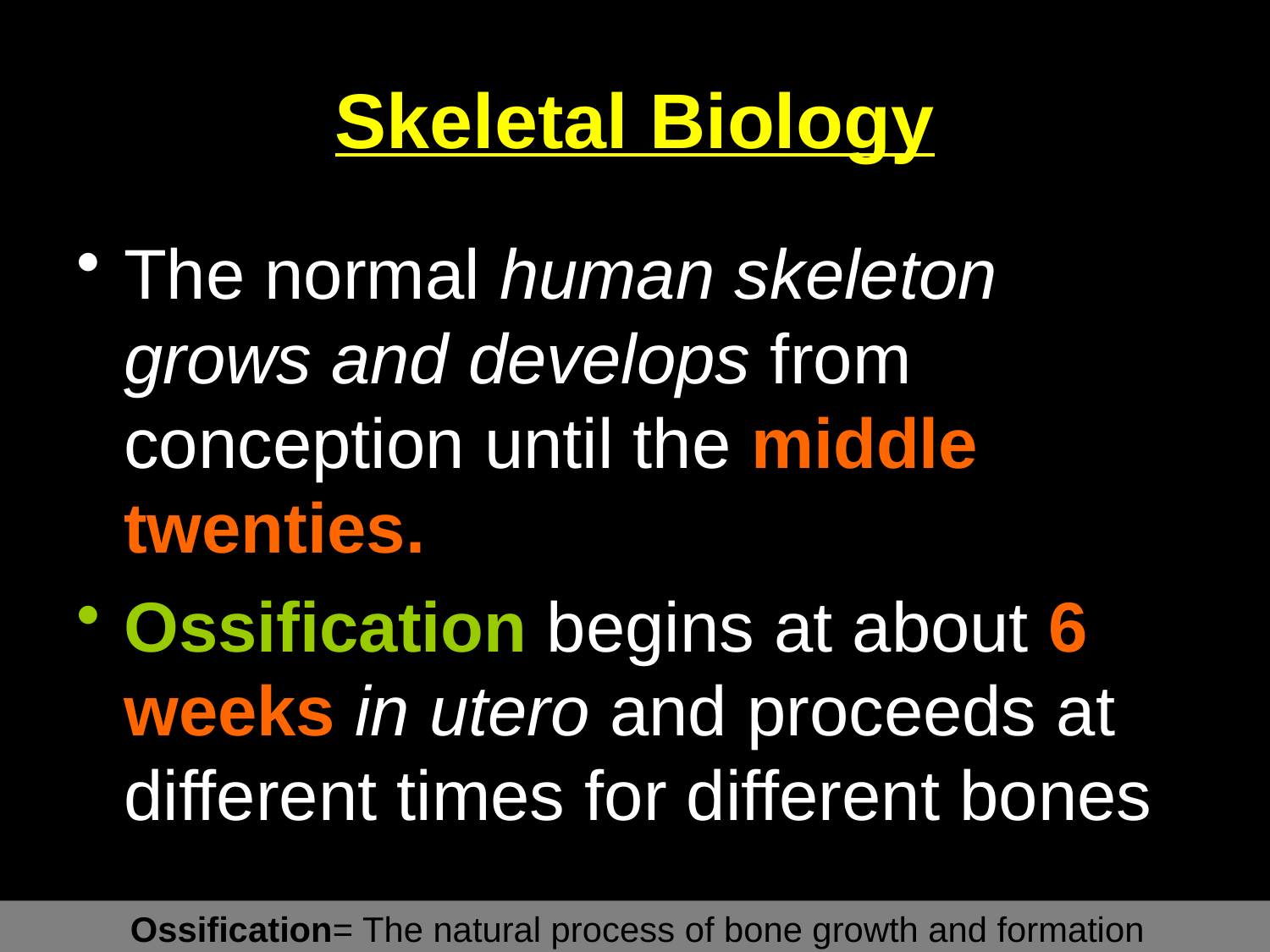

# Skeletal Biology
The normal human skeleton grows and develops from conception until the middle twenties.
Ossification begins at about 6 weeks in utero and proceeds at different times for different bones
Ossification= The natural process of bone growth and formation